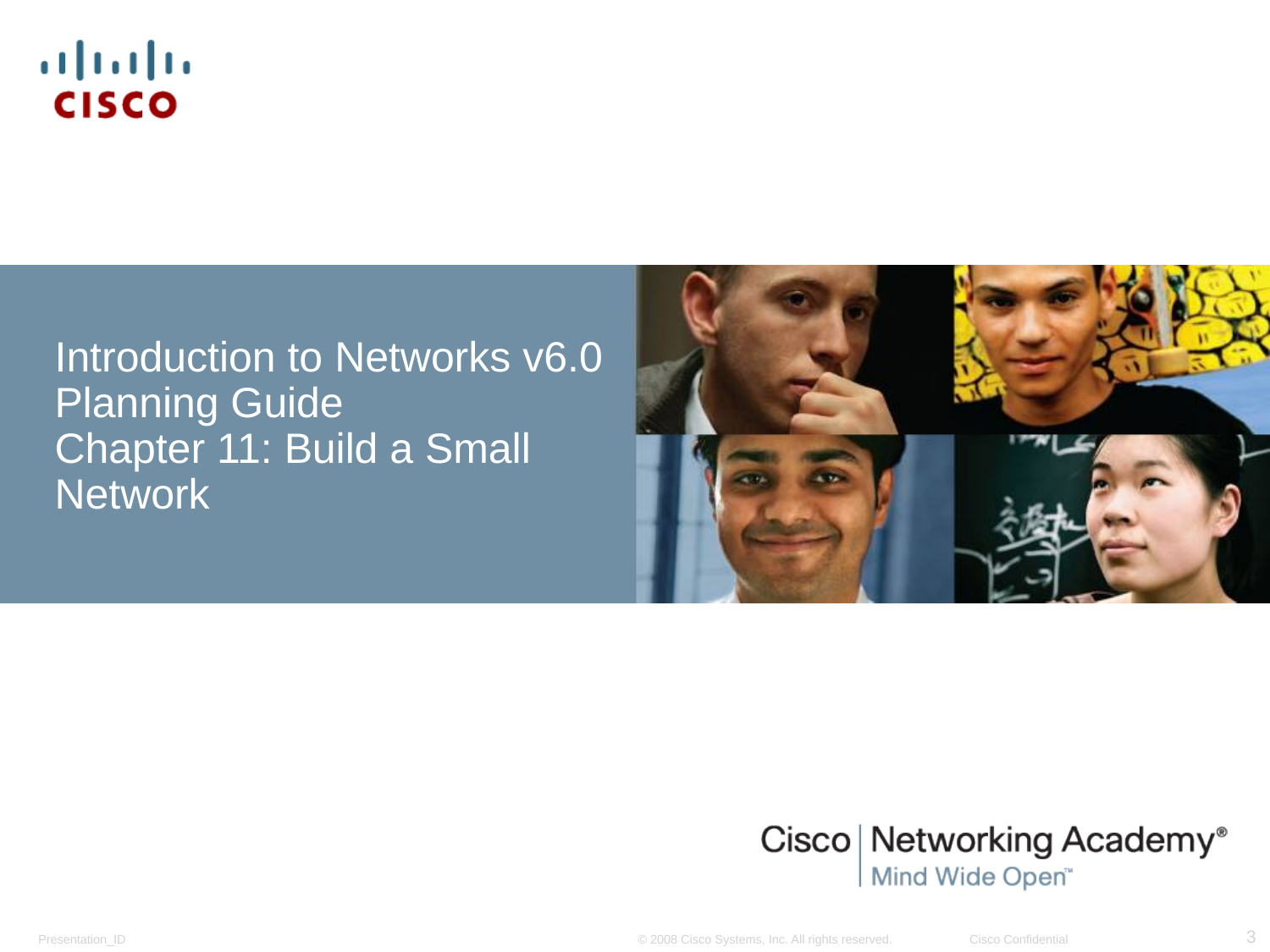

Introduction to Networks v6.0
Planning Guide
Chapter 11: Build a Small Network